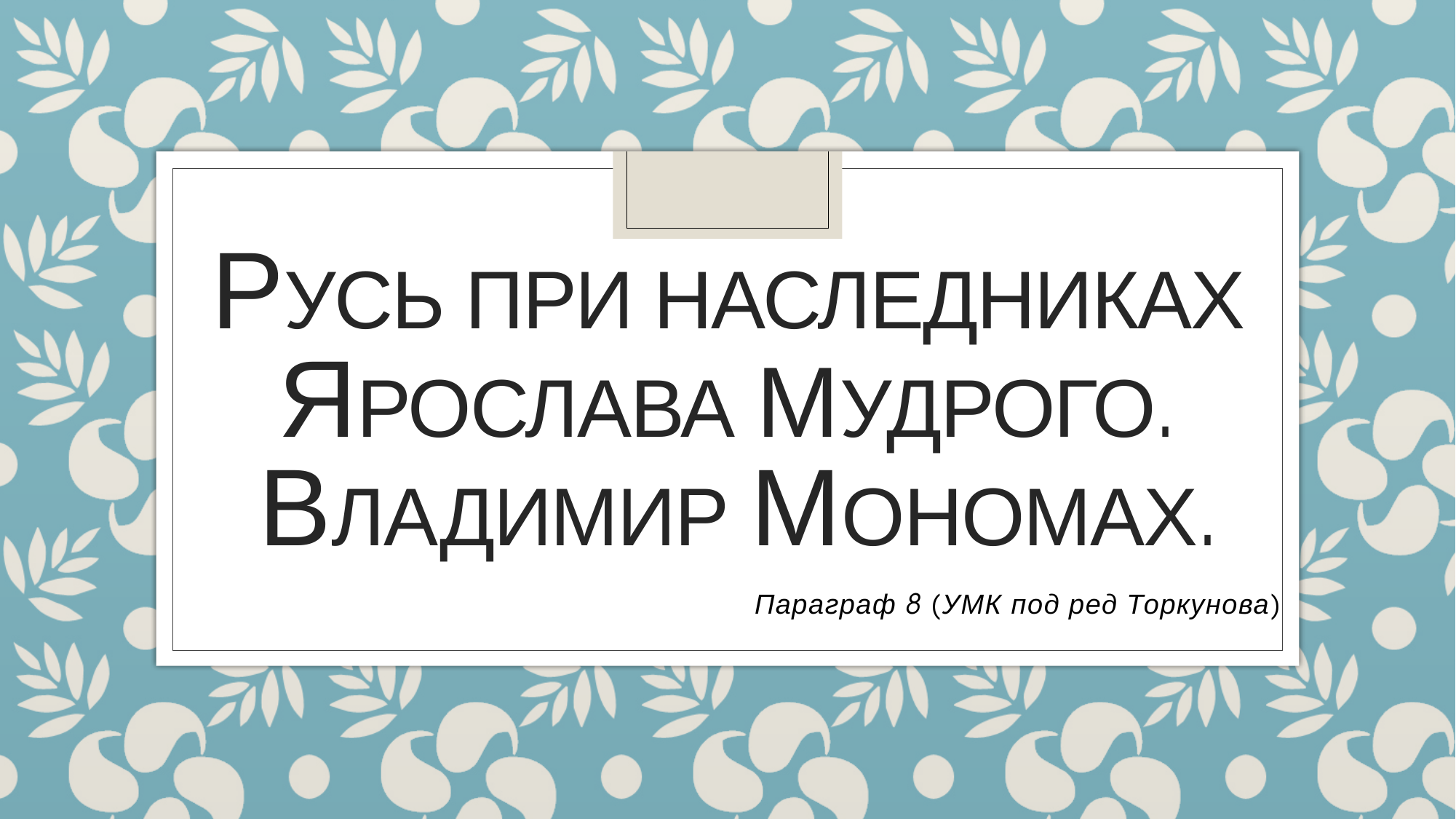

# Русь при наследниках Ярослава мудрого. Владимир мономах.
Параграф 8 (УМК под ред Торкунова)